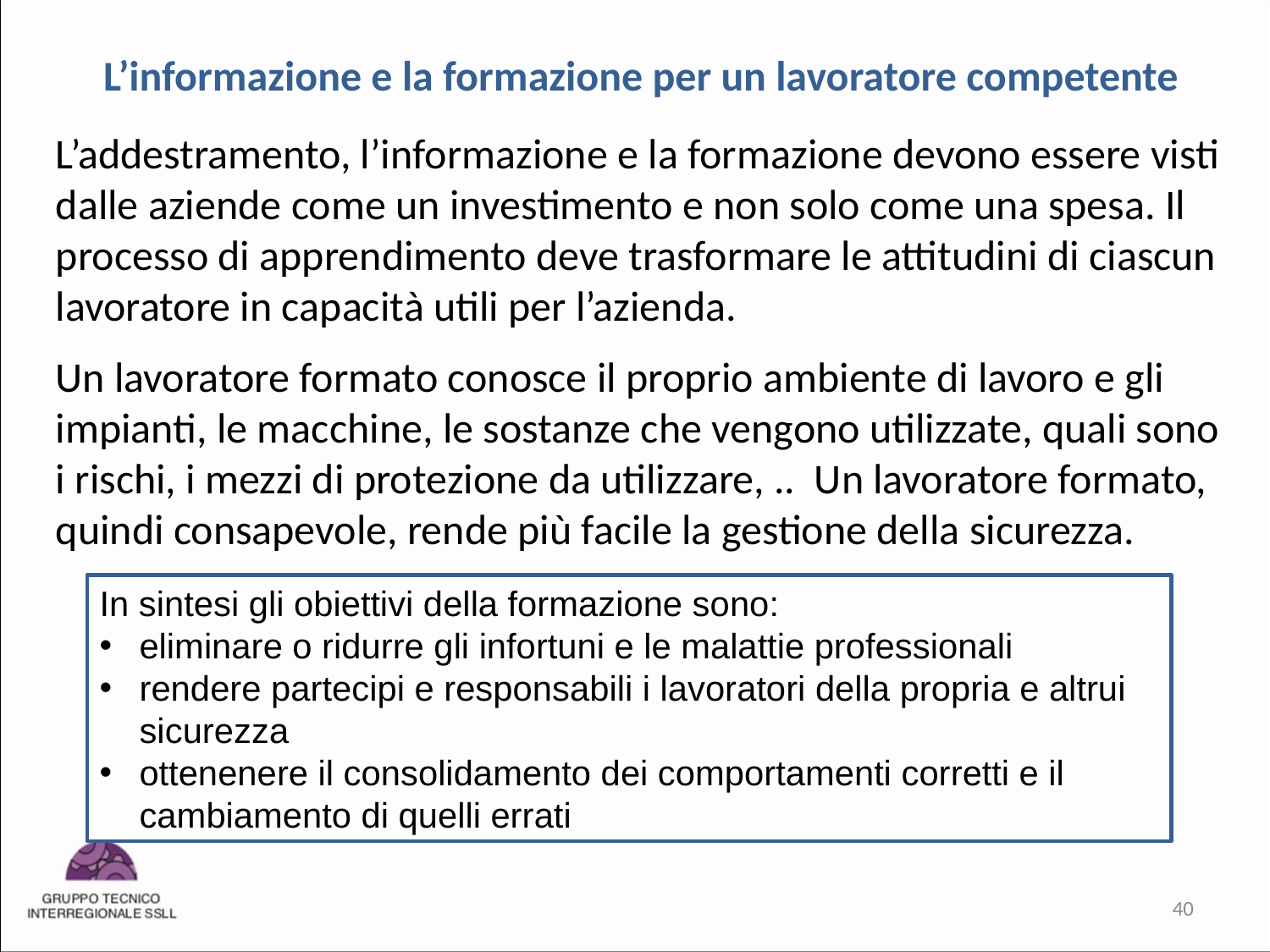

L’informazione e la formazione per un lavoratore competente
L’addestramento, l’informazione e la formazione devono essere visti dalle aziende come un investimento e non solo come una spesa. Il processo di apprendimento deve trasformare le attitudini di ciascun lavoratore in capacità utili per l’azienda.
Un lavoratore formato conosce il proprio ambiente di lavoro e gli impianti, le macchine, le sostanze che vengono utilizzate, quali sono i rischi, i mezzi di protezione da utilizzare, ..  Un lavoratore formato, quindi consapevole, rende più facile la gestione della sicurezza.
In sintesi gli obiettivi della formazione sono:
eliminare o ridurre gli infortuni e le malattie professionali
rendere partecipi e responsabili i lavoratori della propria e altrui sicurezza
ottenenere il consolidamento dei comportamenti corretti e il cambiamento di quelli errati
40